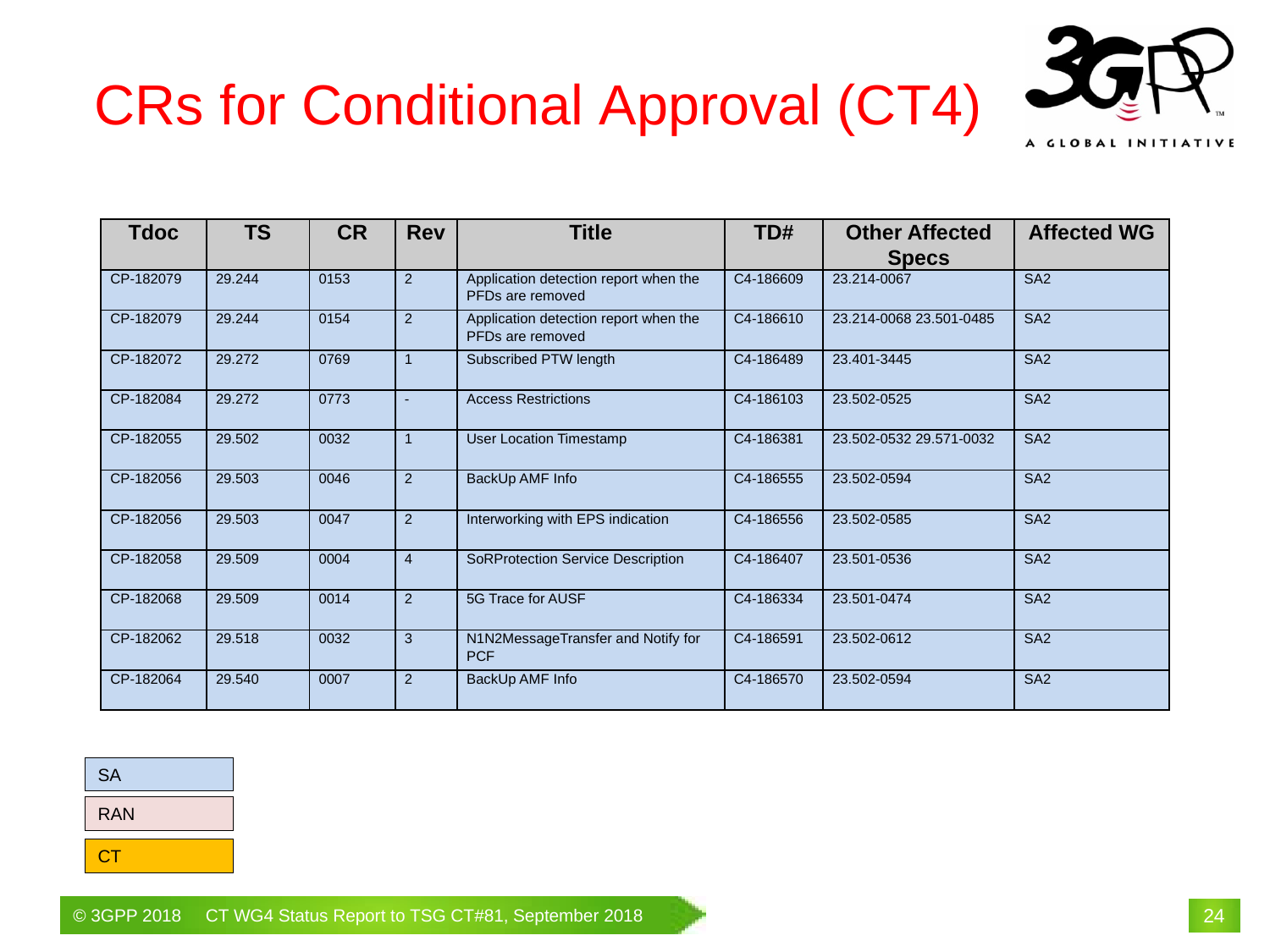

# CRs for Conditional Approval (CT4)
| Tdoc | TS | CR | Rev | Title | TD# | Other Affected Specs | Affected WG |
| --- | --- | --- | --- | --- | --- | --- | --- |
| CP-182079 | 29.244 | 0153 | 2 | Application detection report when the PFDs are removed | C4-186609 | 23.214-0067 | SA2 |
| CP-182079 | 29.244 | 0154 | 2 | Application detection report when the PFDs are removed | C4-186610 | 23.214-0068 23.501-0485 | SA2 |
| CP-182072 | 29.272 | 0769 | 1 | Subscribed PTW length | C4-186489 | 23.401-3445 | SA2 |
| CP-182084 | 29.272 | 0773 | - | Access Restrictions | C4-186103 | 23.502-0525 | SA2 |
| CP-182055 | 29.502 | 0032 | 1 | User Location Timestamp | C4-186381 | 23.502-0532 29.571-0032 | SA2 |
| CP-182056 | 29.503 | 0046 | 2 | BackUp AMF Info | C4-186555 | 23.502-0594 | SA2 |
| CP-182056 | 29.503 | 0047 | 2 | Interworking with EPS indication | C4-186556 | 23.502-0585 | SA2 |
| CP-182058 | 29.509 | 0004 | 4 | SoRProtection Service Description | C4-186407 | 23.501-0536 | SA2 |
| CP-182068 | 29.509 | 0014 | 2 | 5G Trace for AUSF | C4-186334 | 23.501-0474 | SA2 |
| CP-182062 | 29.518 | 0032 | 3 | N1N2MessageTransfer and Notify for PCF | C4-186591 | 23.502-0612 | SA2 |
| CP-182064 | 29.540 | 0007 | 2 | BackUp AMF Info | C4-186570 | 23.502-0594 | SA2 |
SA
RAN
CT